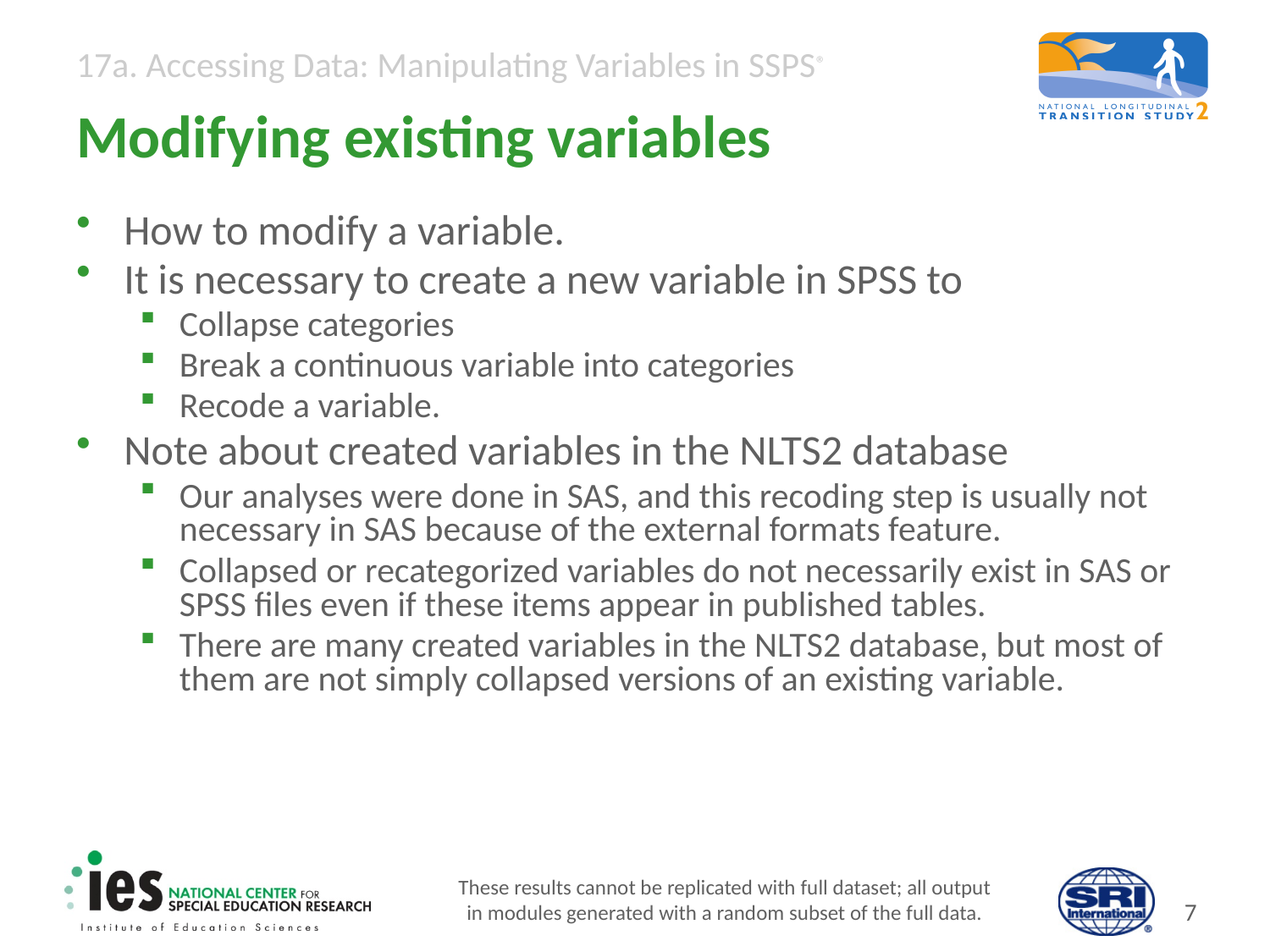

# Modifying existing variables
How to modify a variable.
It is necessary to create a new variable in SPSS to
Collapse categories
Break a continuous variable into categories
Recode a variable.
Note about created variables in the NLTS2 database
Our analyses were done in SAS, and this recoding step is usually not necessary in SAS because of the external formats feature.
Collapsed or recategorized variables do not necessarily exist in SAS or SPSS files even if these items appear in published tables.
There are many created variables in the NLTS2 database, but most of them are not simply collapsed versions of an existing variable.
These results cannot be replicated with full dataset; all output
in modules generated with a random subset of the full data.
7